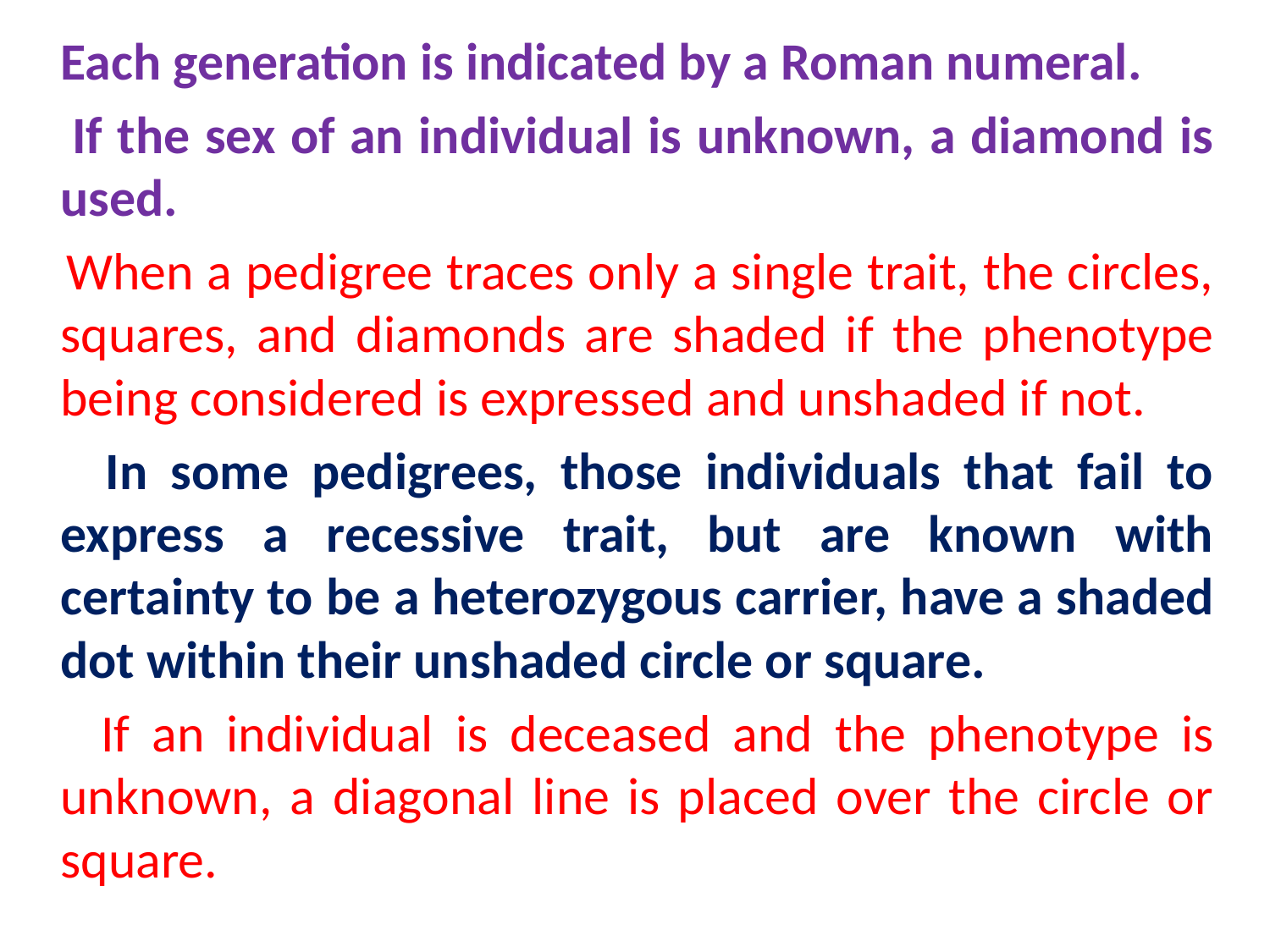

Each generation is indicated by a Roman numeral.
    If the sex of an individual is unknown, a diamond is used.
    When a pedigree traces only a single trait, the circles, squares, and diamonds are shaded if the phenotype being considered is expressed and unshaded if not.
    In some pedigrees, those individuals that fail to express a recessive trait, but are known with certainty to be a heterozygous carrier, have a shaded dot within their unshaded circle or square.
    If an individual is deceased and the phenotype is unknown, a diagonal line is placed over the circle or square.
#